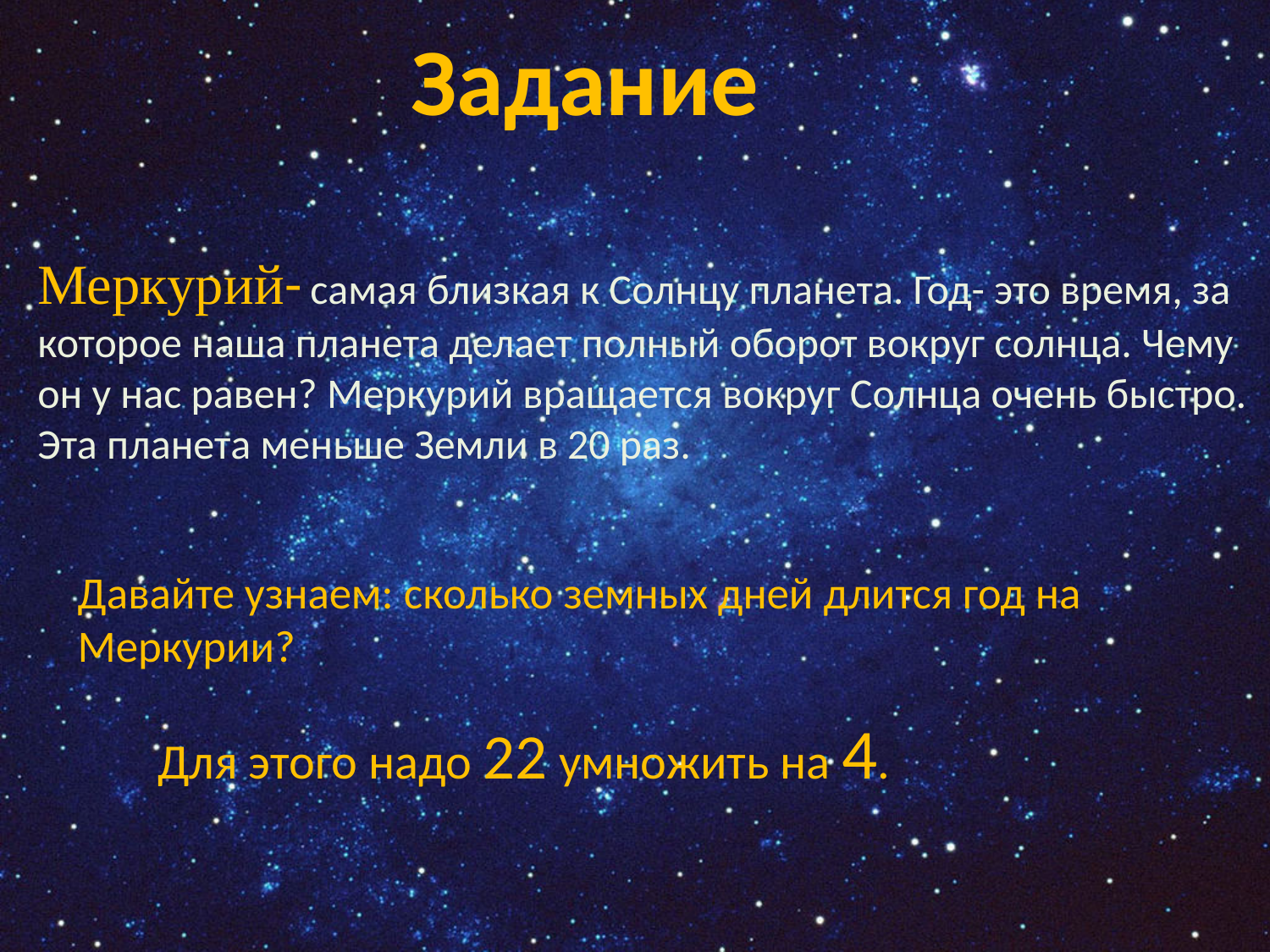

# Задание
Меркурий- самая близкая к Солнцу планета. Год- это время, за которое наша планета делает полный оборот вокруг солнца. Чему он у нас равен? Меркурий вращается вокруг Солнца очень быстро. Эта планета меньше Земли в 20 раз.

Давайте узнаем: сколько земных дней длится год на Меркурии?

Для этого надо 22 умножить на 4.